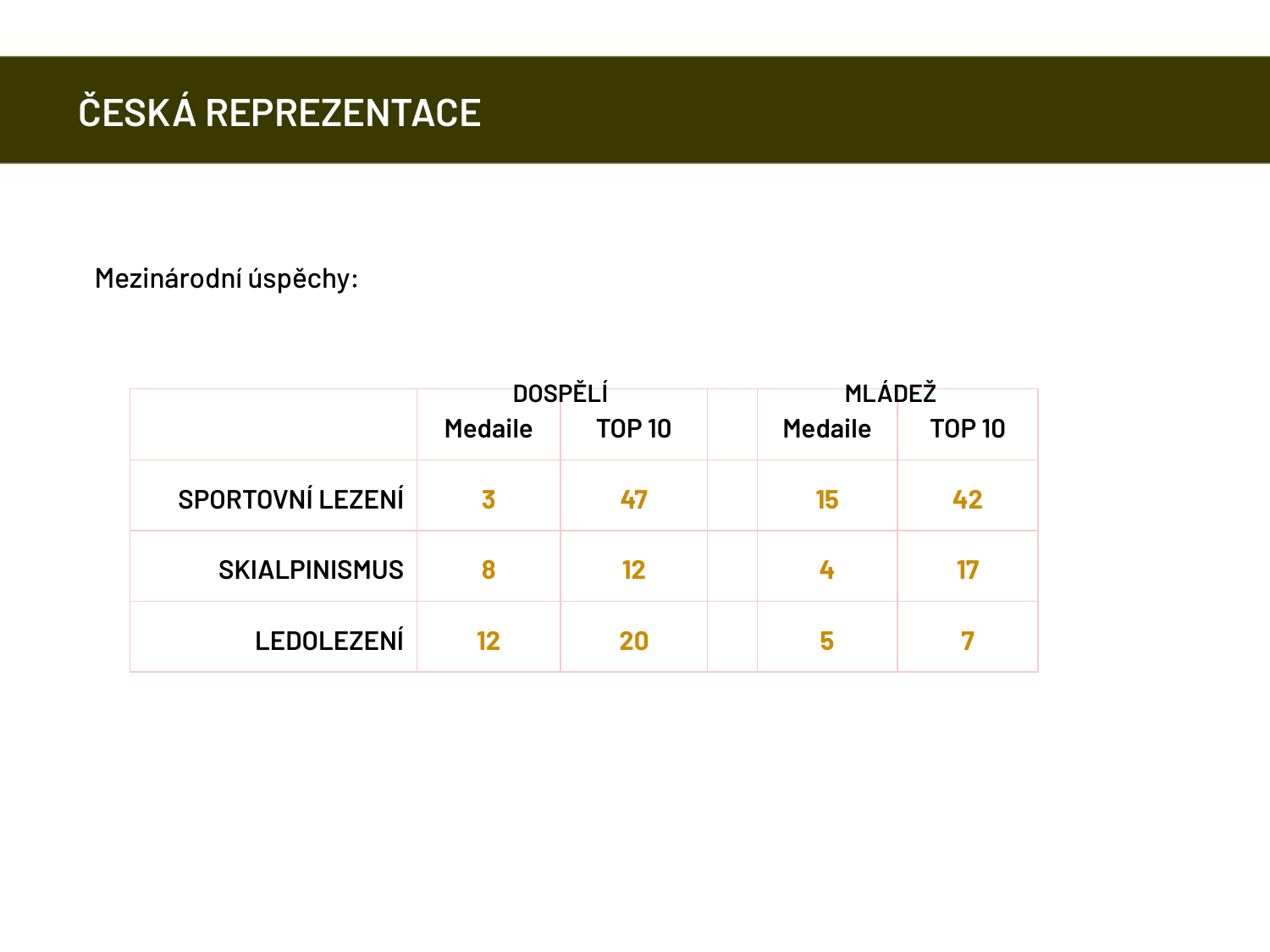

ČESKÁ REPREZENTACE
Mezinárodní úspěchy:
DOSPĚLÍ
MLÁDEŽ
|  | Medaile | TOP 10 |  | Medaile | TOP 10 |
| --- | --- | --- | --- | --- | --- |
| SPORTOVNÍ LEZENÍ | 3 | 47 |  | 15 | 42 |
| SKIALPINISMUS | 8 | 12 |  | 4 | 17 |
| LEDOLEZENÍ | 12 | 20 |  | 5 | 7 |